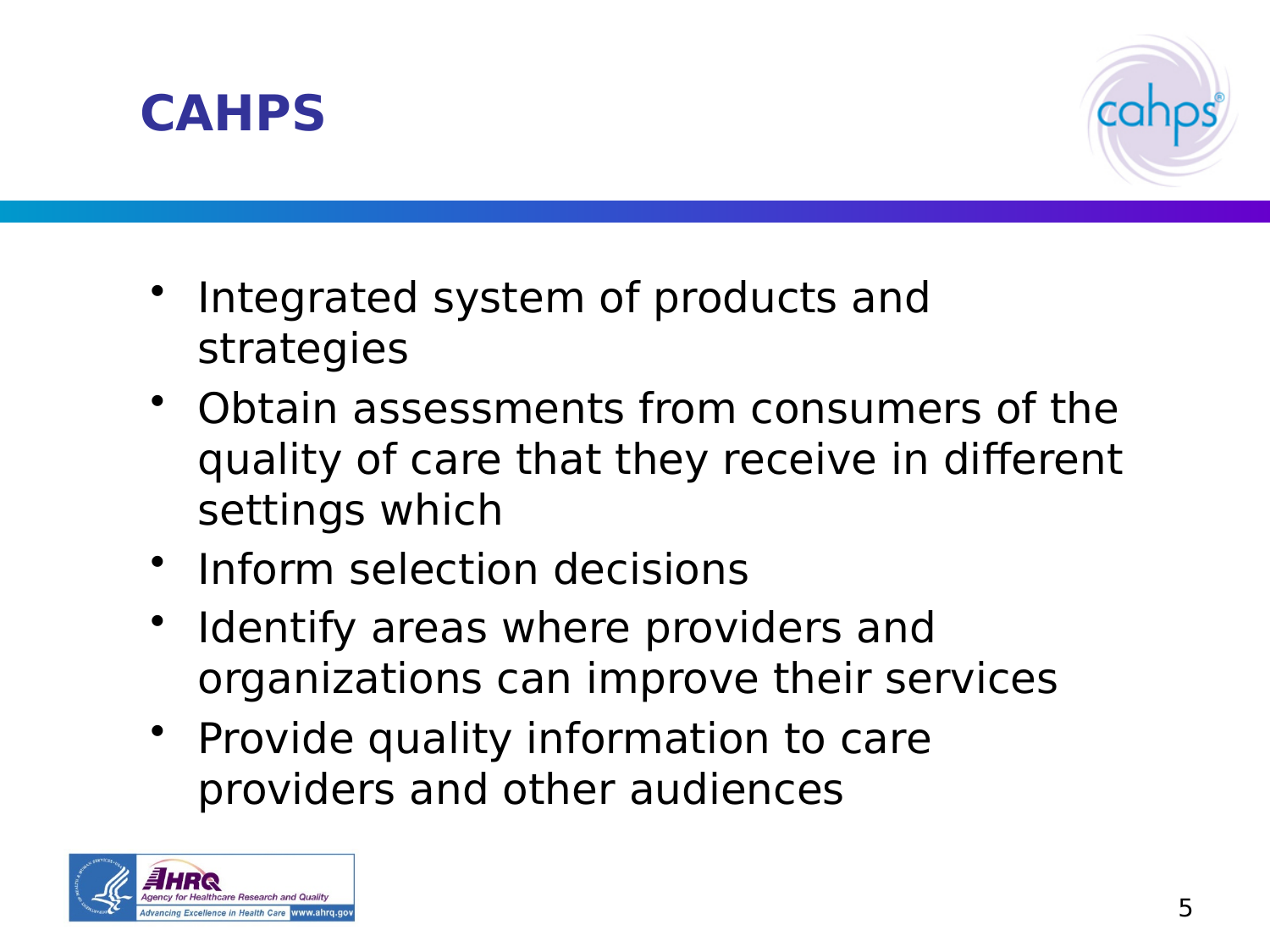

# CAHPS

Integrated system of products and strategies
Obtain assessments from consumers of the quality of care that they receive in different settings which
Inform selection decisions
Identify areas where providers and organizations can improve their services
Provide quality information to care providers and other audiences

5